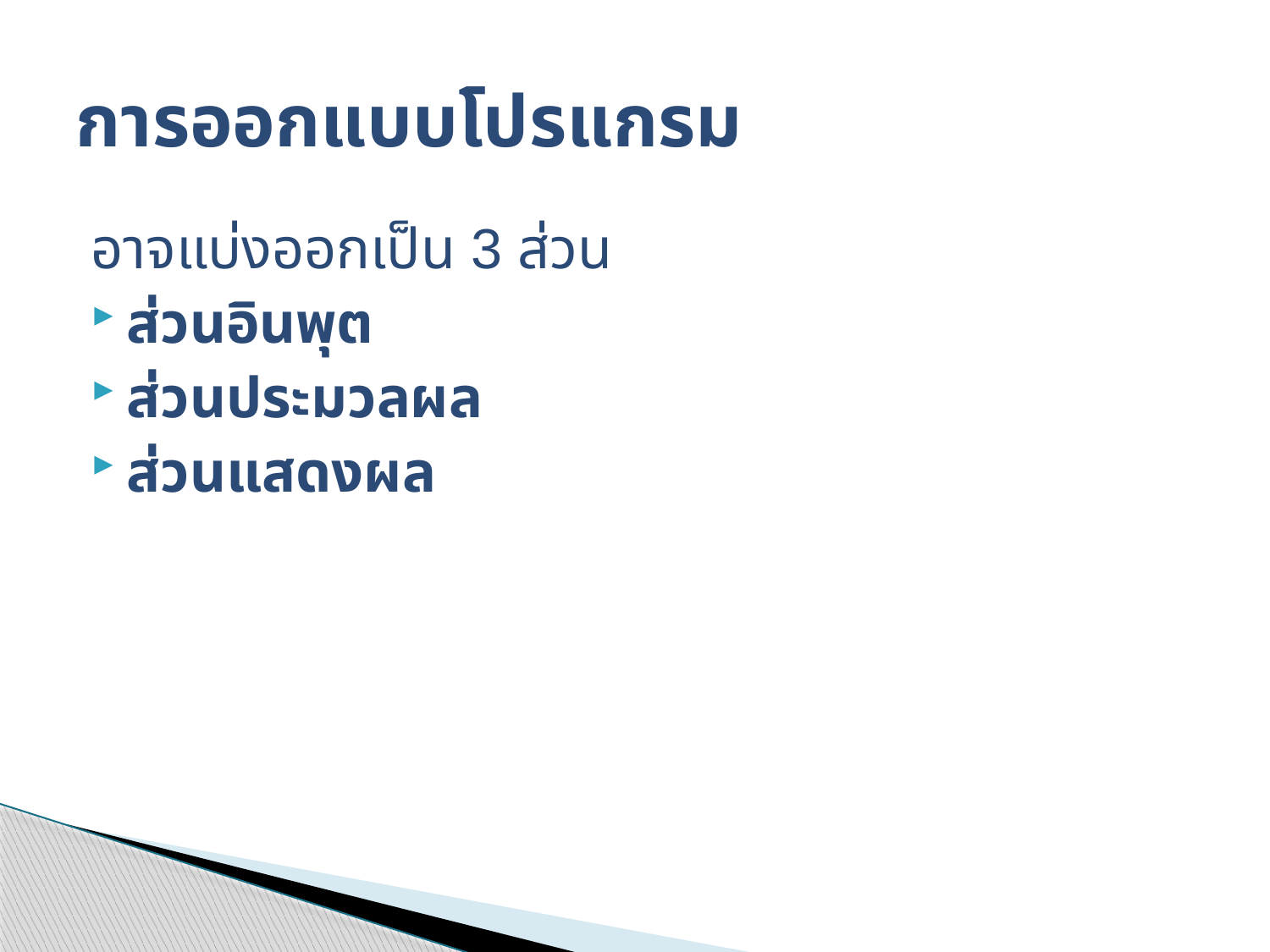

# การออกแบบโปรแกรม
อาจแบ่งออกเป็น 3 ส่วน
ส่วนอินพุต
ส่วนประมวลผล
ส่วนแสดงผล